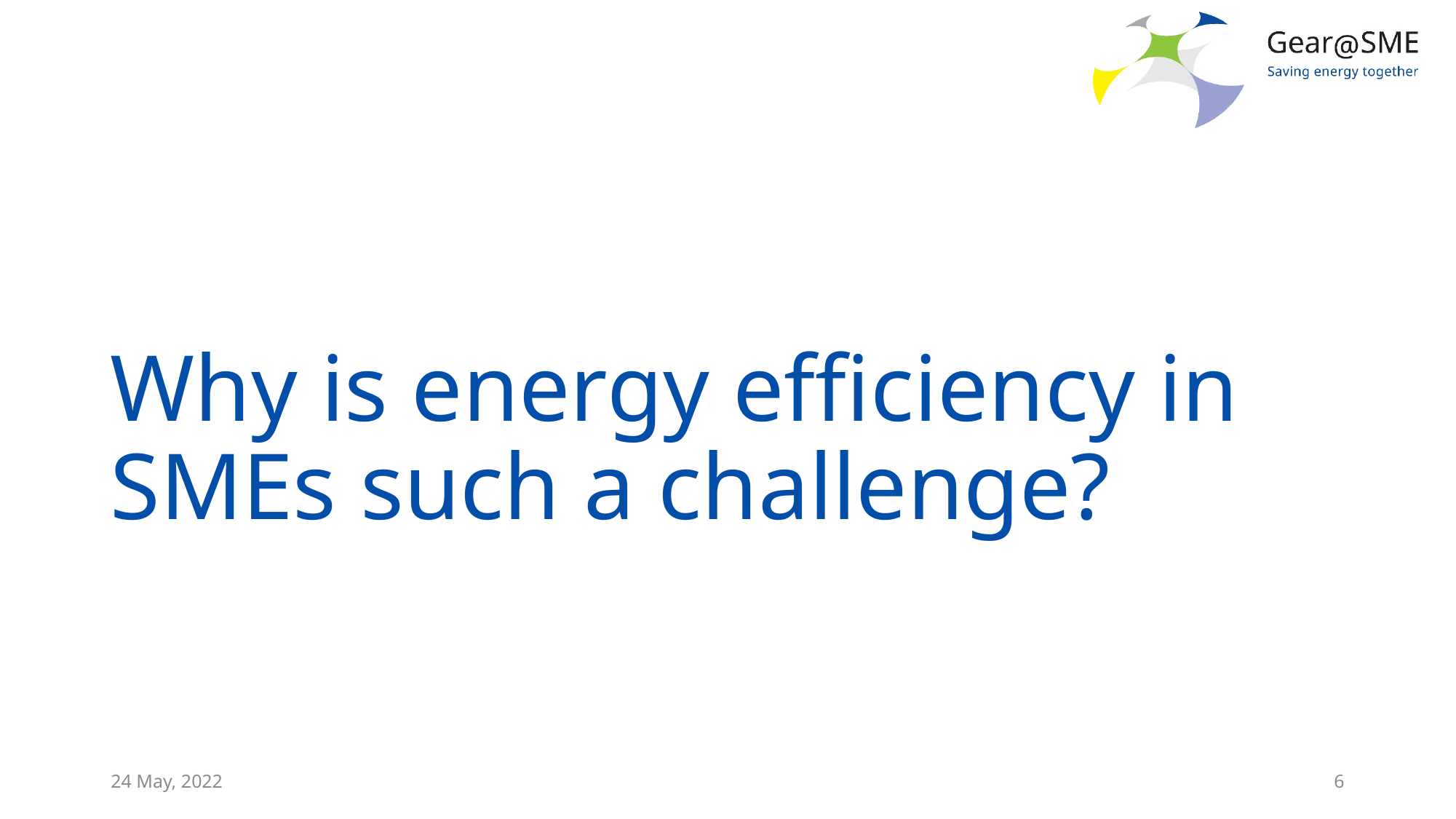

# Why is energy efficiency in SMEs such a challenge?

24 May, 2022
6